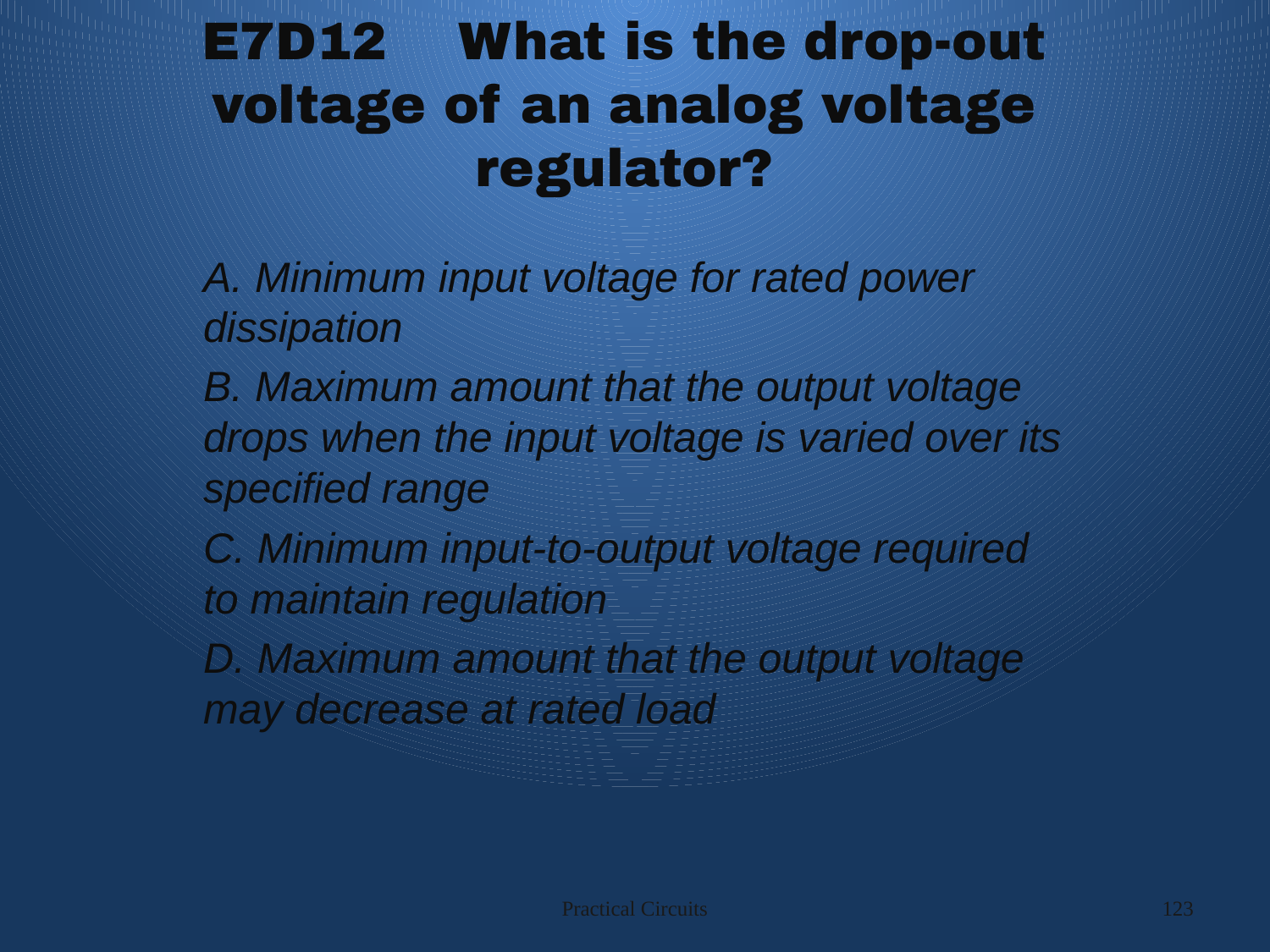

# E7D12    What is the drop-out voltage of an analog voltage regulator?
A. Minimum input voltage for rated power dissipation
B. Maximum amount that the output voltage drops when the input voltage is varied over its specified range
C. Minimum input-to-output voltage required to maintain regulation
D. Maximum amount that the output voltage may decrease at rated load
Practical Circuits
123